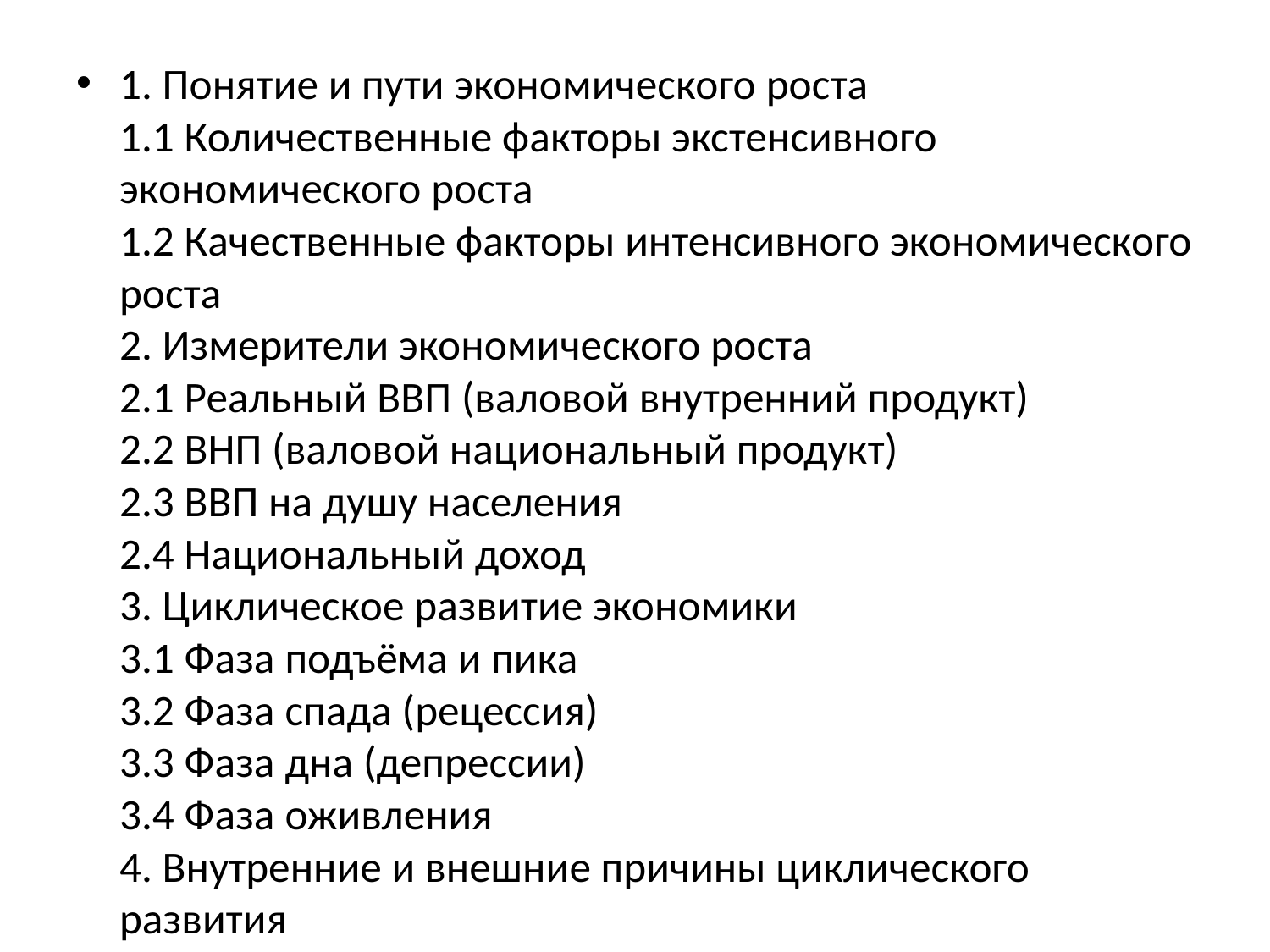

1. Понятие и пути экономического роста
1.1 Количественные факторы экстенсивного экономического роста
1.2 Качественные факторы интенсивного экономического роста
2. Измерители экономического роста
2.1 Реальный ВВП (валовой внутренний продукт)
2.2 ВНП (валовой национальный продукт)
2.3 ВВП на душу населения
2.4 Национальный доход
3. Циклическое развитие экономики
3.1 Фаза подъёма и пика
3.2 Фаза спада (рецессия)
3.3 Фаза дна (депрессии)
3.4 Фаза оживления
4. Внутренние и внешние причины циклического развития